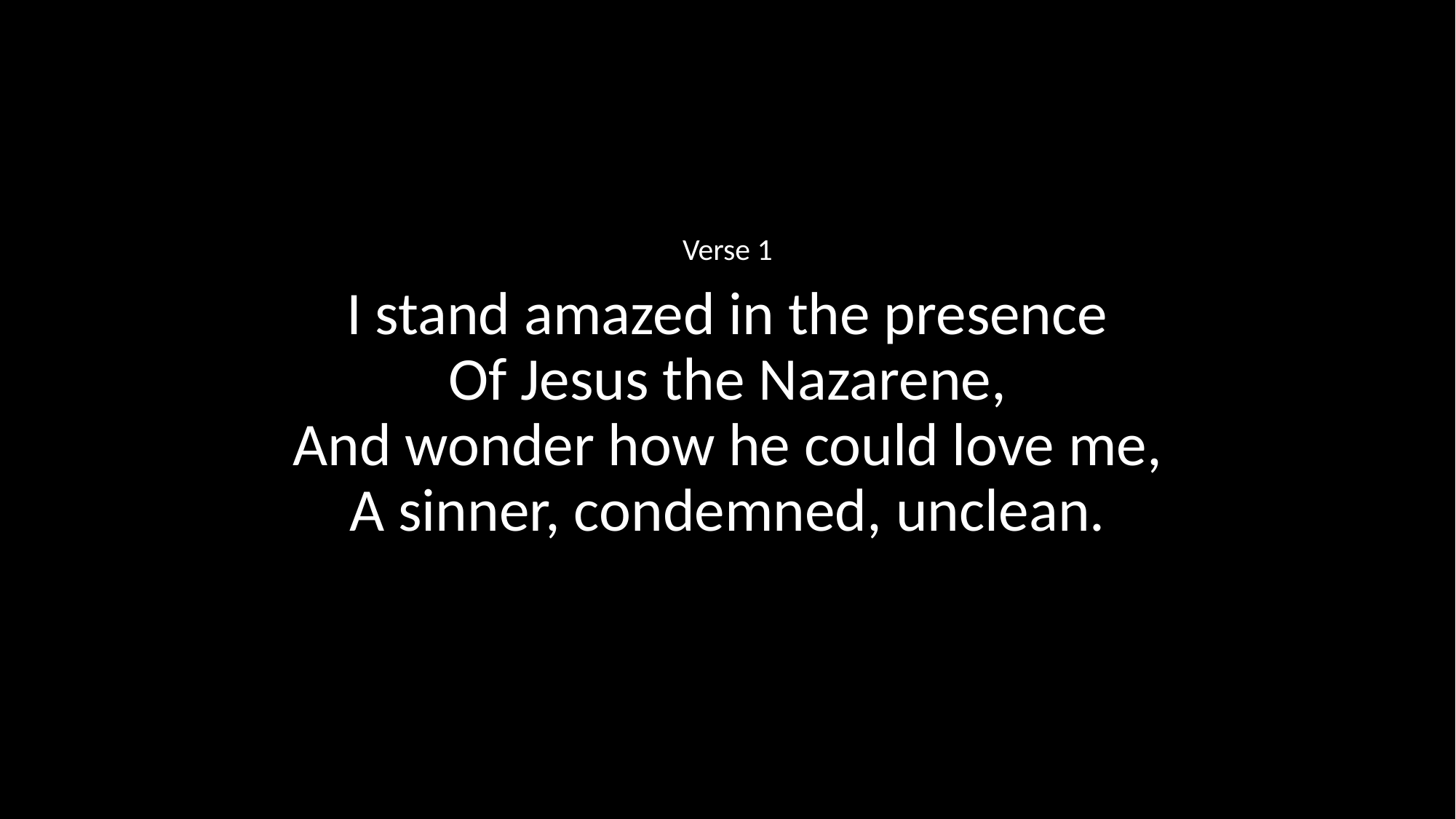

Verse 1
I stand amazed in the presence
Of Jesus the Nazarene,
And wonder how he could love me,
A sinner, condemned, unclean.